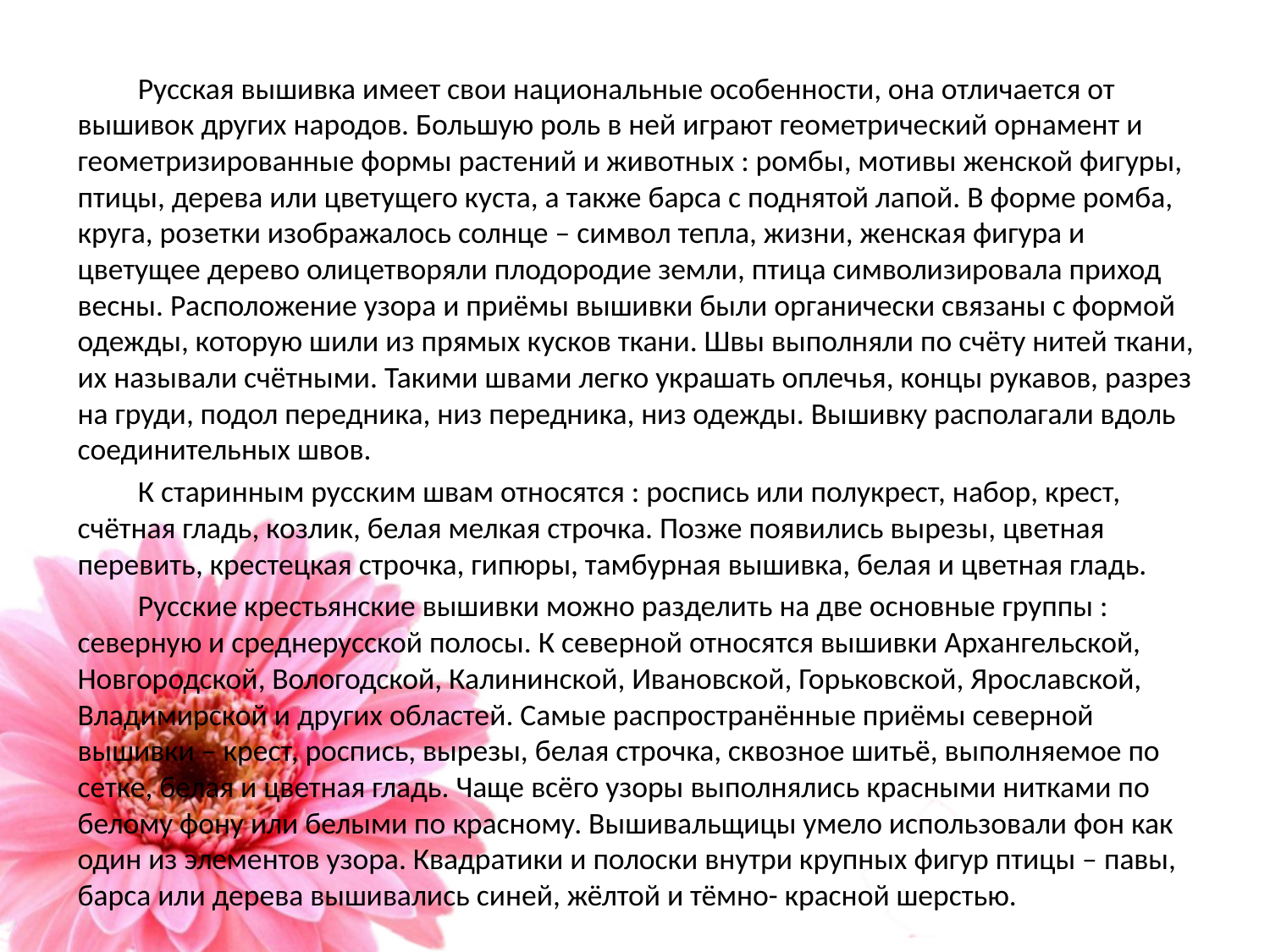

Русская вышивка имеет свои национальные особенности, она отличается от вышивок других народов. Большую роль в ней играют геометрический орнамент и геометризированные формы растений и животных : ромбы, мотивы женской фигуры, птицы, дерева или цветущего куста, а также барса с поднятой лапой. В форме ромба, круга, розетки изображалось солнце – символ тепла, жизни, женская фигура и цветущее дерево олицетворяли плодородие земли, птица символизировала приход весны. Расположение узора и приёмы вышивки были органически связаны с формой одежды, которую шили из прямых кусков ткани. Швы выполняли по счёту нитей ткани, их называли счётными. Такими швами легко украшать оплечья, концы рукавов, разрез на груди, подол передника, низ передника, низ одежды. Вышивку располагали вдоль соединительных швов.
К старинным русским швам относятся : роспись или полукрест, набор, крест, счётная гладь, козлик, белая мелкая строчка. Позже появились вырезы, цветная перевить, крестецкая строчка, гипюры, тамбурная вышивка, белая и цветная гладь.
Русские крестьянские вышивки можно разделить на две основные группы : северную и среднерусской полосы. К северной относятся вышивки Архангельской, Новгородской, Вологодской, Калининской, Ивановской, Горьковской, Ярославской, Владимирской и других областей. Самые распространённые приёмы северной вышивки – крест, роспись, вырезы, белая строчка, сквозное шитьё, выполняемое по сетке, белая и цветная гладь. Чаще всёго узоры выполнялись красными нитками по белому фону или белыми по красному. Вышивальщицы умело использовали фон как один из элементов узора. Квадратики и полоски внутри крупных фигур птицы – павы, барса или дерева вышивались синей, жёлтой и тёмно- красной шерстью.